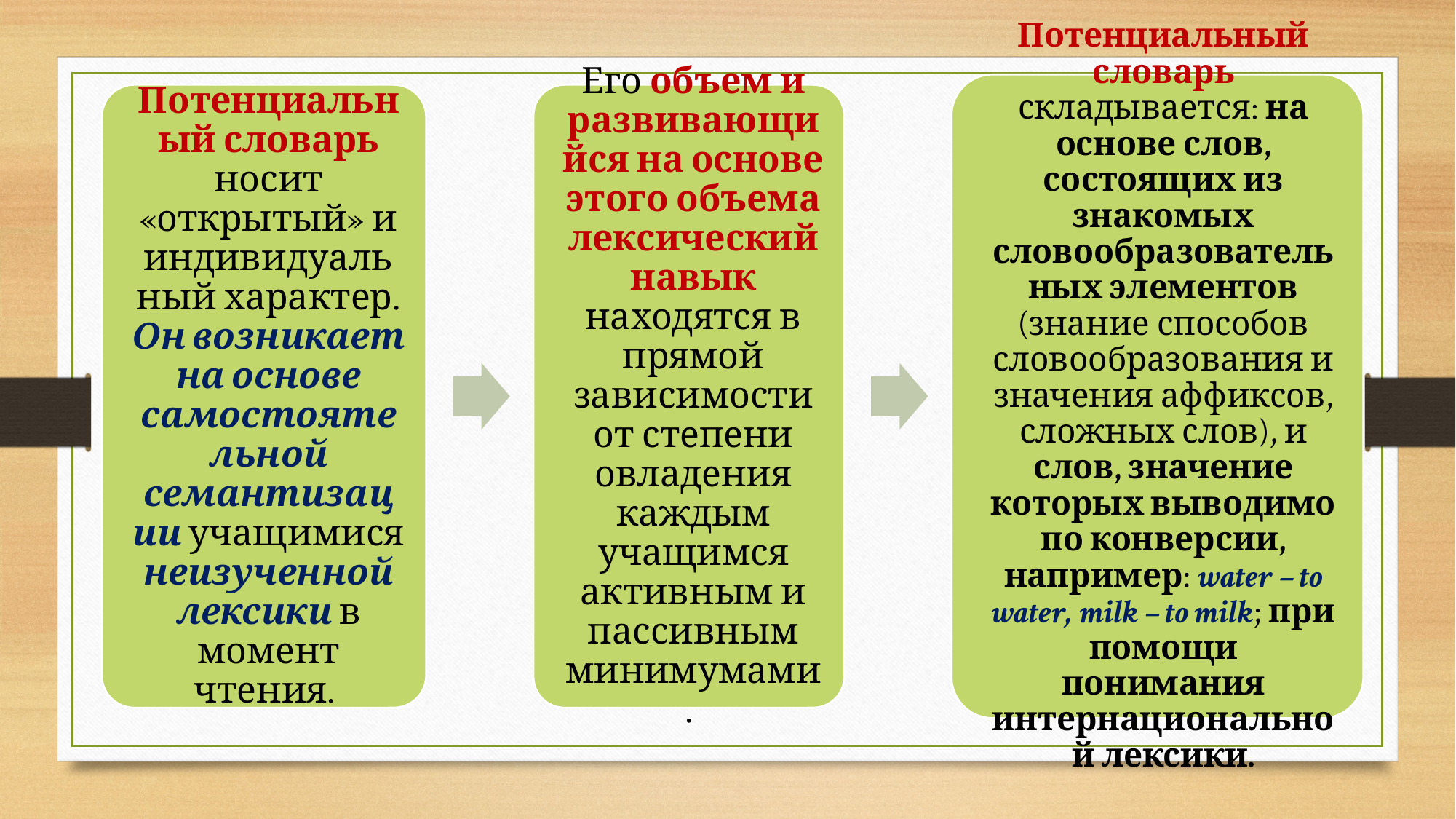

Потенциальный словарь носит «открытый» и индивидуальный характер. Он возникает на основе самостоятельной семантизации учащимися неизученной лексики в момент чтения.

Его объем и развивающийся на основе этого объема лексический навык находятся в прямой зависимости от степени овладения каждым учащимся активным и пассивным минимумами.

Потенциальный словарь складывается: на основе слов, состоящих из знакомых словообразовательных элементов (знание способов словообразования и значения аффиксов, сложных слов), и слов, значение которых выводимо по конверсии, например: water – to water, milk – to milk; при помощи понимания интернациональной лексики.